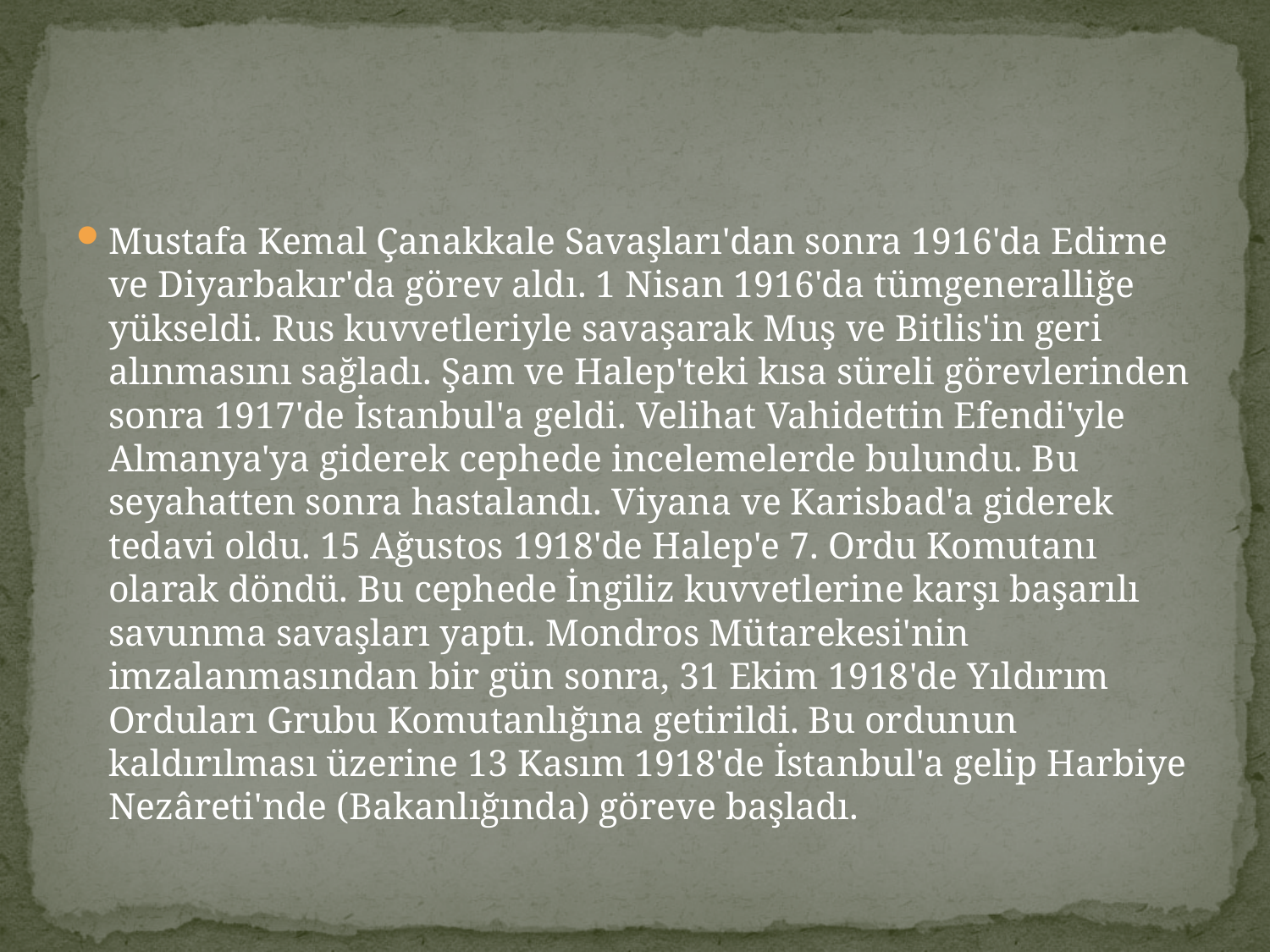

#
Mustafa Kemal Çanakkale Savaşları'dan sonra 1916'da Edirne ve Diyarbakır'da görev aldı. 1 Nisan 1916'da tümgeneralliğe yükseldi. Rus kuvvetleriyle savaşarak Muş ve Bitlis'in geri alınmasını sağladı. Şam ve Halep'teki kısa süreli görevlerinden sonra 1917'de İstanbul'a geldi. Velihat Vahidettin Efendi'yle Almanya'ya giderek cephede incelemelerde bulundu. Bu seyahatten sonra hastalandı. Viyana ve Karisbad'a giderek tedavi oldu. 15 Ağustos 1918'de Halep'e 7. Ordu Komutanı olarak döndü. Bu cephede İngiliz kuvvetlerine karşı başarılı savunma savaşları yaptı. Mondros Mütarekesi'nin imzalanmasından bir gün sonra, 31 Ekim 1918'de Yıldırım Orduları Grubu Komutanlığına getirildi. Bu ordunun kaldırılması üzerine 13 Kasım 1918'de İstanbul'a gelip Harbiye Nezâreti'nde (Bakanlığında) göreve başladı.